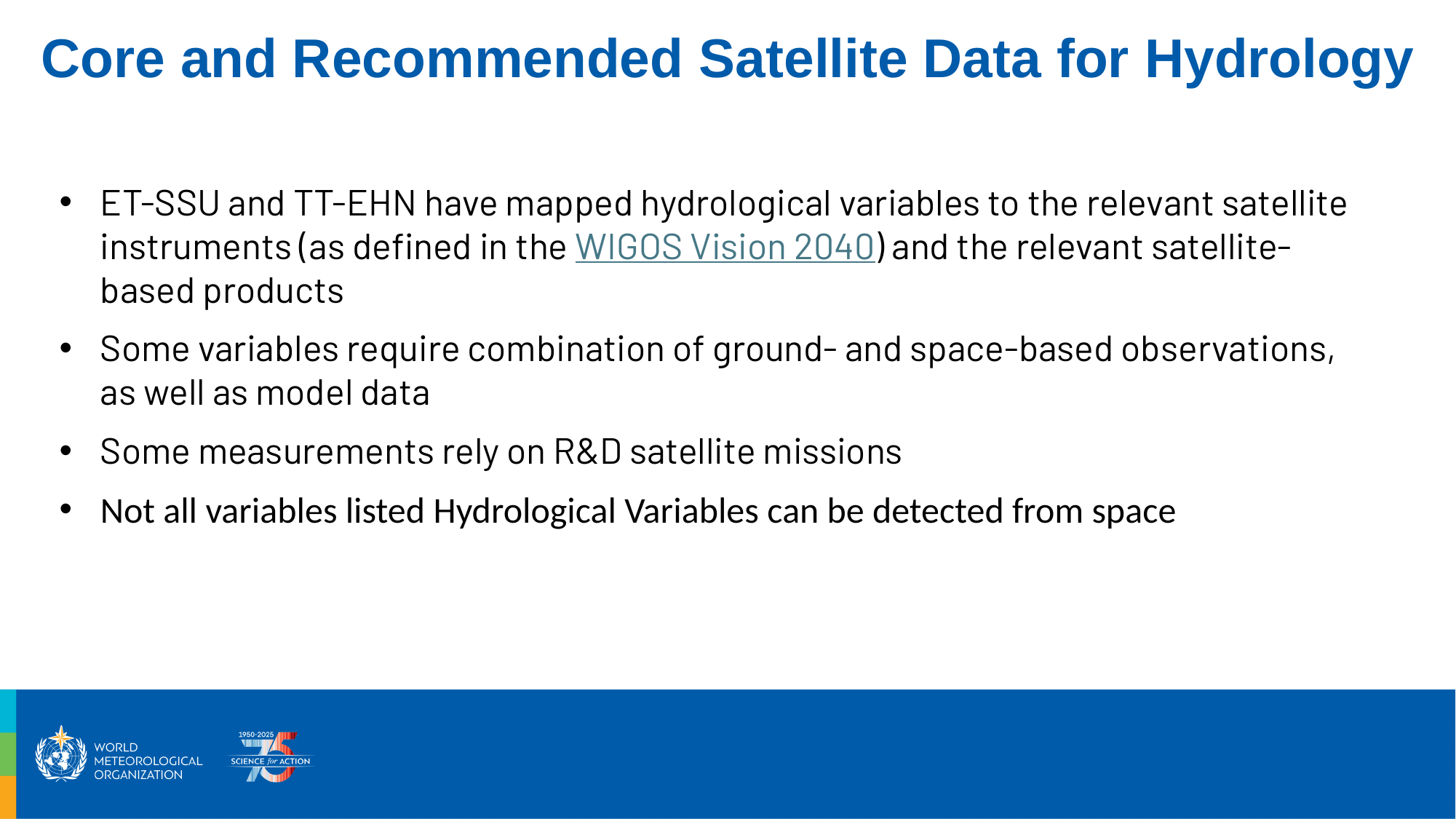

Core and Recommended Satellite Data for Hydrology
ET-SSU and TT-EHN have mapped hydrological variables to the relevant satellite instruments (as defined in the WIGOS Vision 2040) and the relevant satellite-based products
Some variables require combination of ground- and space-based observations, as well as model data
Some measurements rely on R&D satellite missions
Not all variables listed Hydrological Variables can be detected from space

8